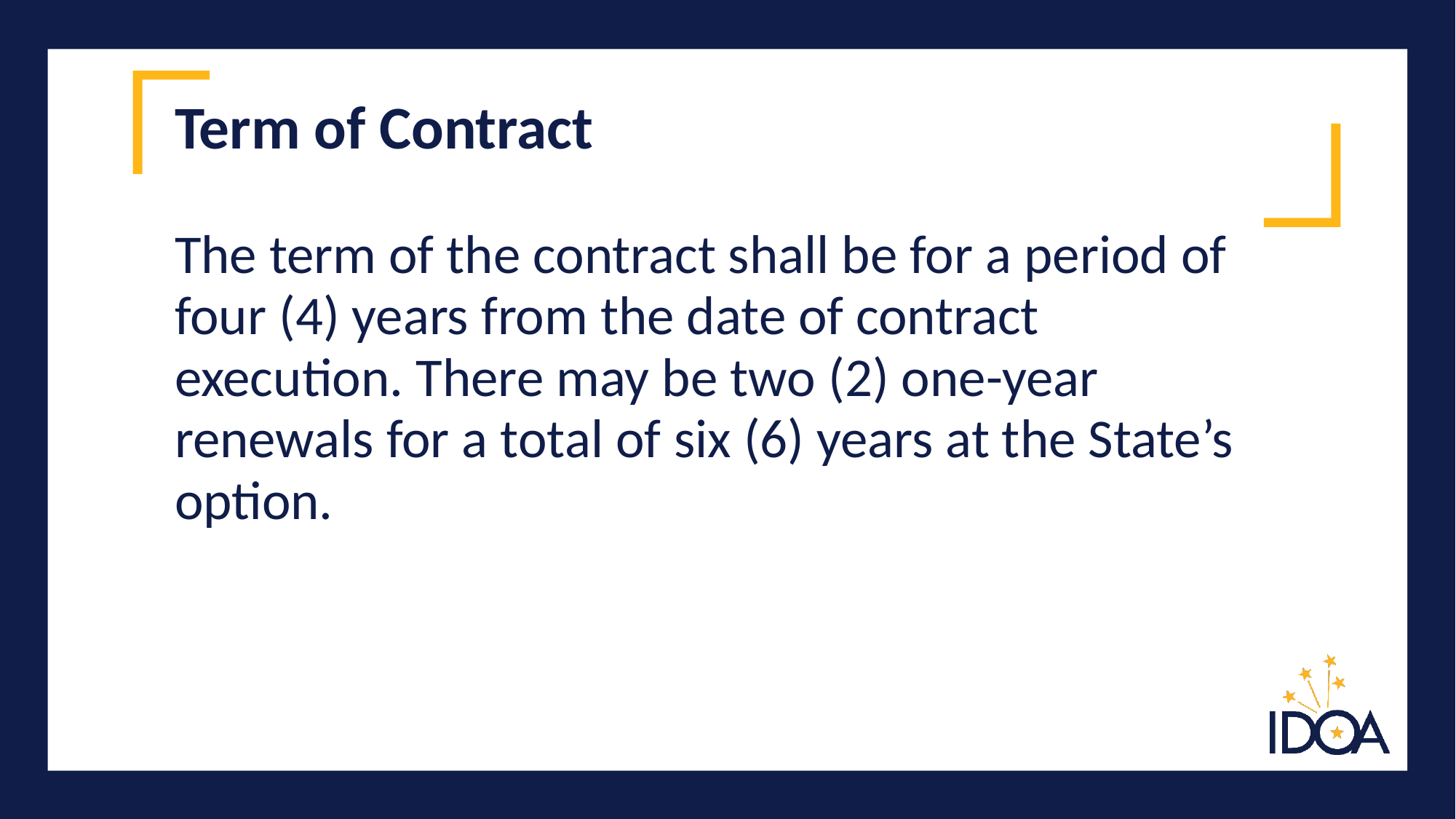

# Term of Contract
The term of the contract shall be for a period of ​four (4)​ years from the date of contract execution. There may be ​two (2)​ one-year renewals for a total of ​six (6)​ years at the State’s option.